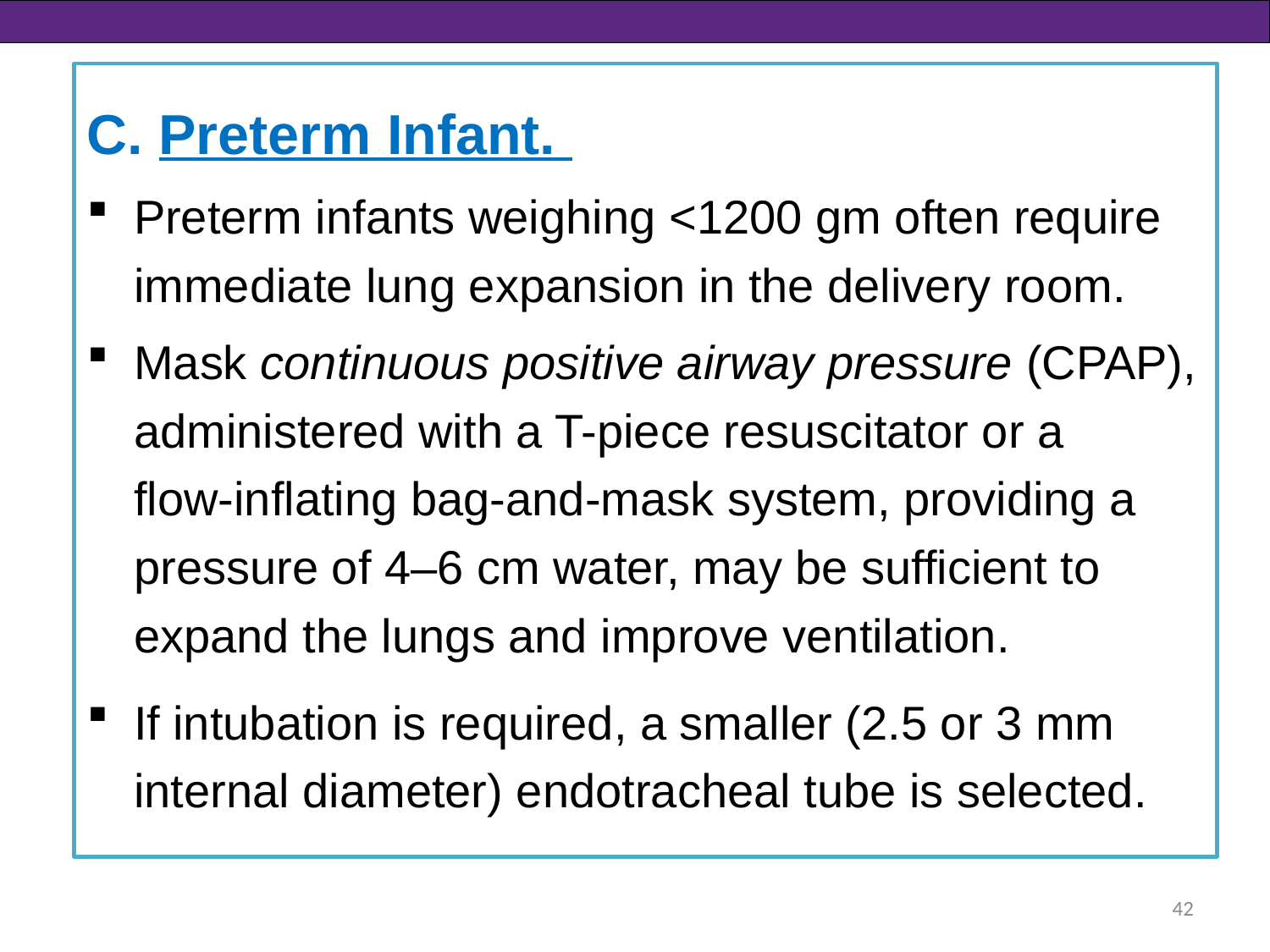

C. Preterm Infant.
Preterm infants weighing <1200 gm often require immediate lung expansion in the delivery room.
Mask continuous positive airway pressure (CPAP), administered with a T-piece resuscitator or a           flow-inflating bag-and-mask system, providing a pressure of 4–6 cm water, may be sufficient to expand the lungs and improve ventilation.

If intubation is required, a smaller (2.5 or 3 mm internal diameter) endotracheal tube is selected.

42